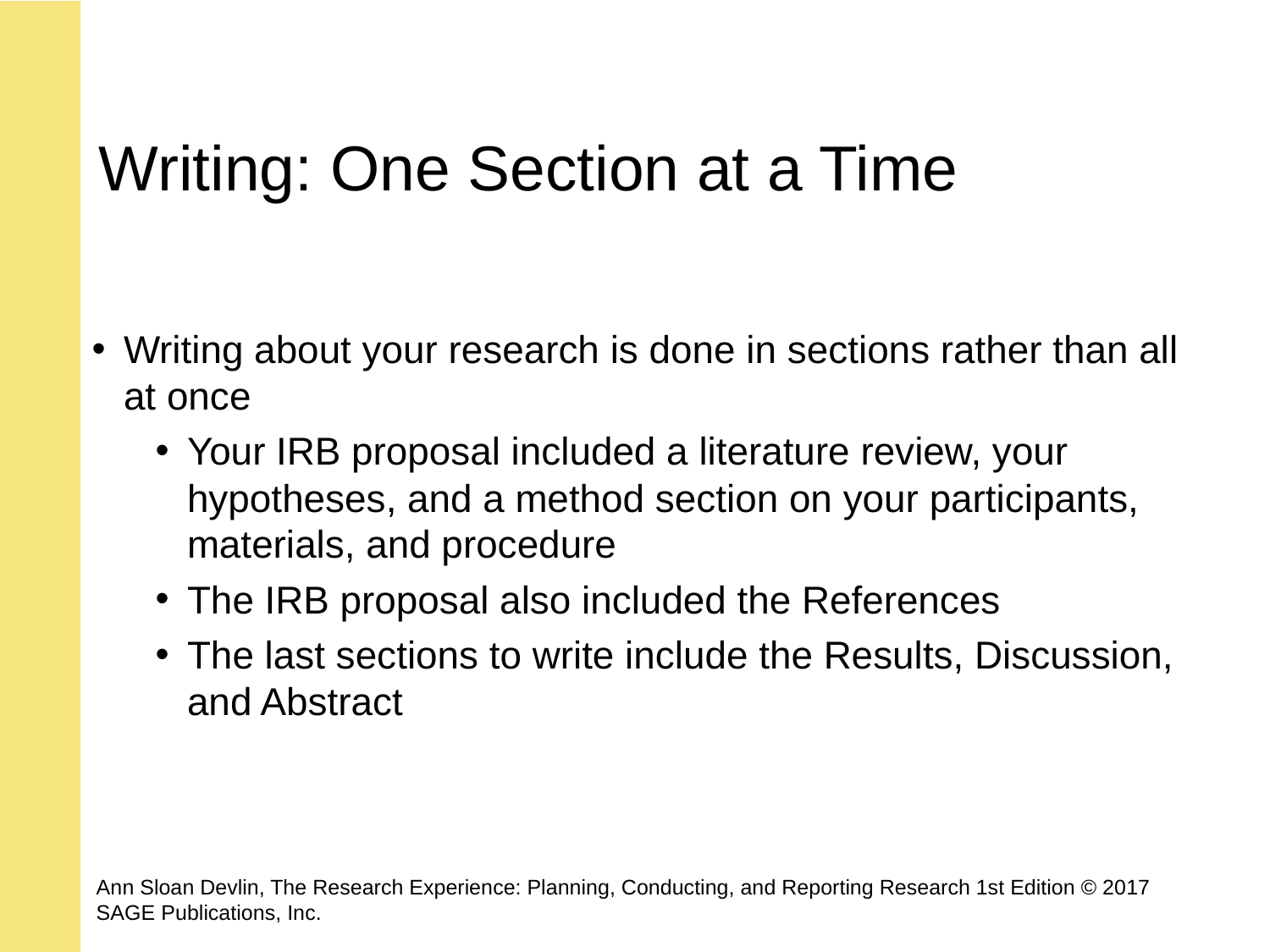

# Writing: One Section at a Time
Writing about your research is done in sections rather than all at once
Your IRB proposal included a literature review, your hypotheses, and a method section on your participants, materials, and procedure
The IRB proposal also included the References
The last sections to write include the Results, Discussion, and Abstract